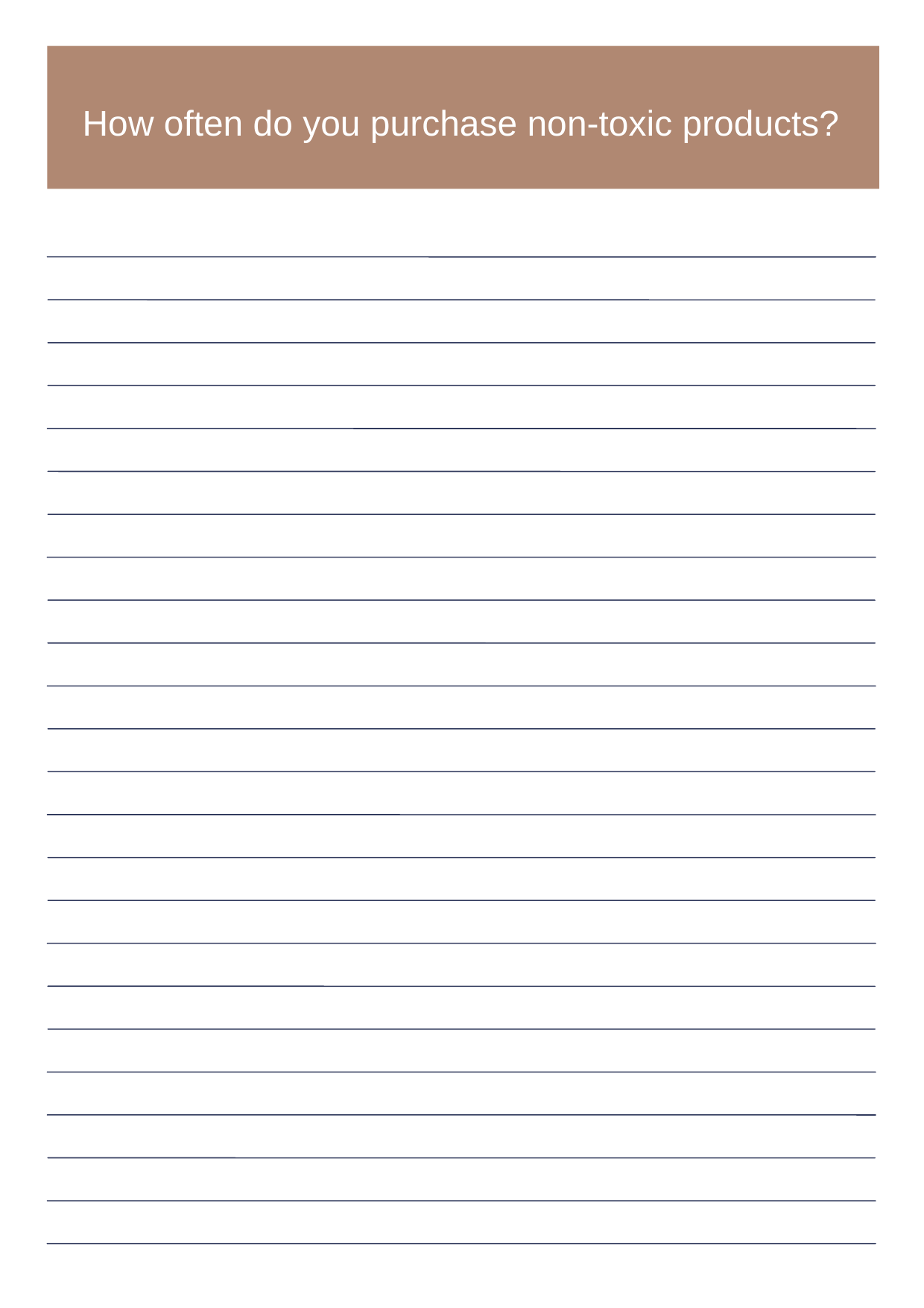

How often do you purchase non-toxic products?